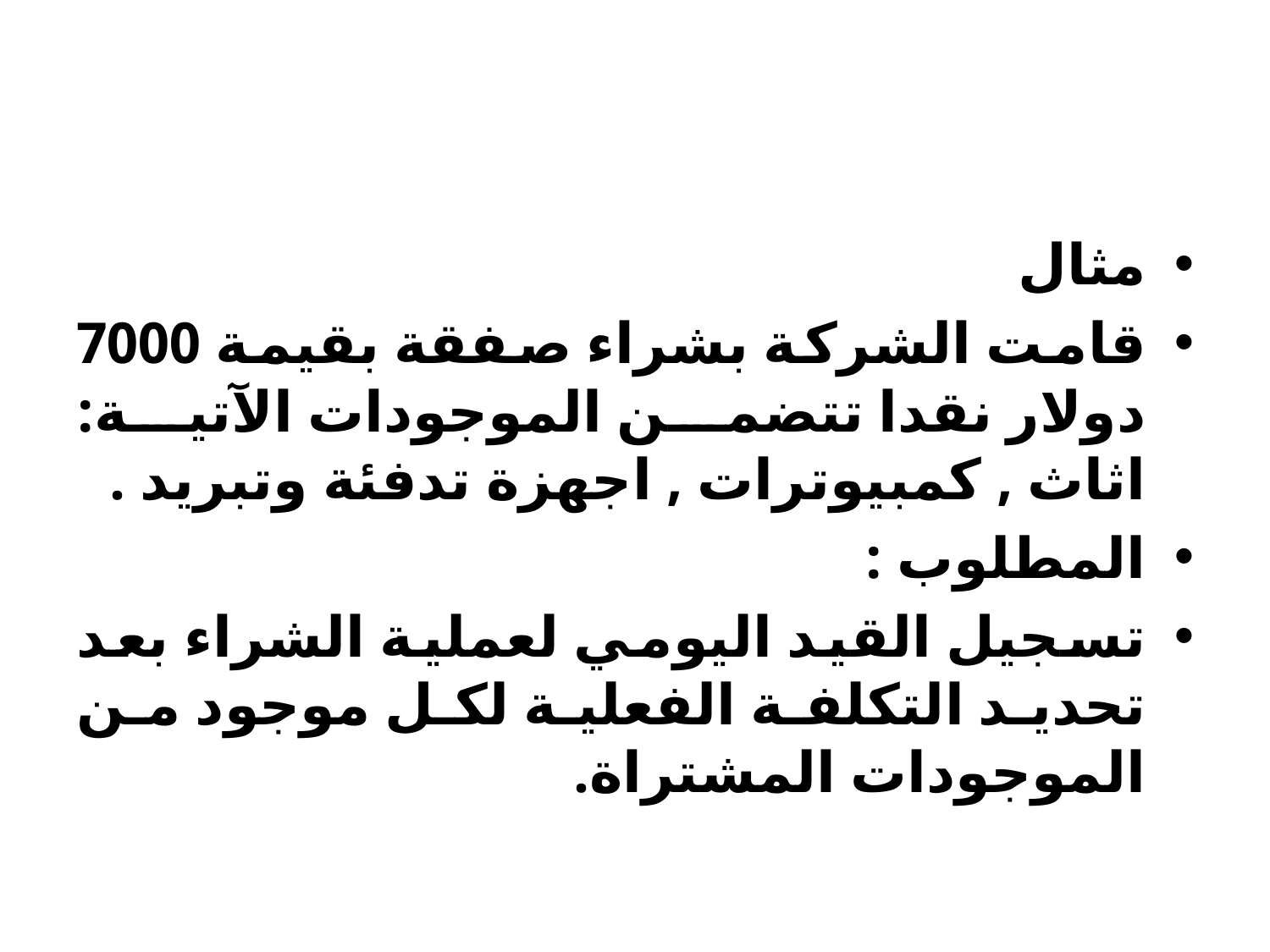

مثال
قامت الشركة بشراء صفقة بقيمة 7000 دولار نقدا تتضمن الموجودات الآتية: اثاث , كمبيوترات , اجهزة تدفئة وتبريد .
المطلوب :
تسجيل القيد اليومي لعملية الشراء بعد تحديد التكلفة الفعلية لكل موجود من الموجودات المشتراة.